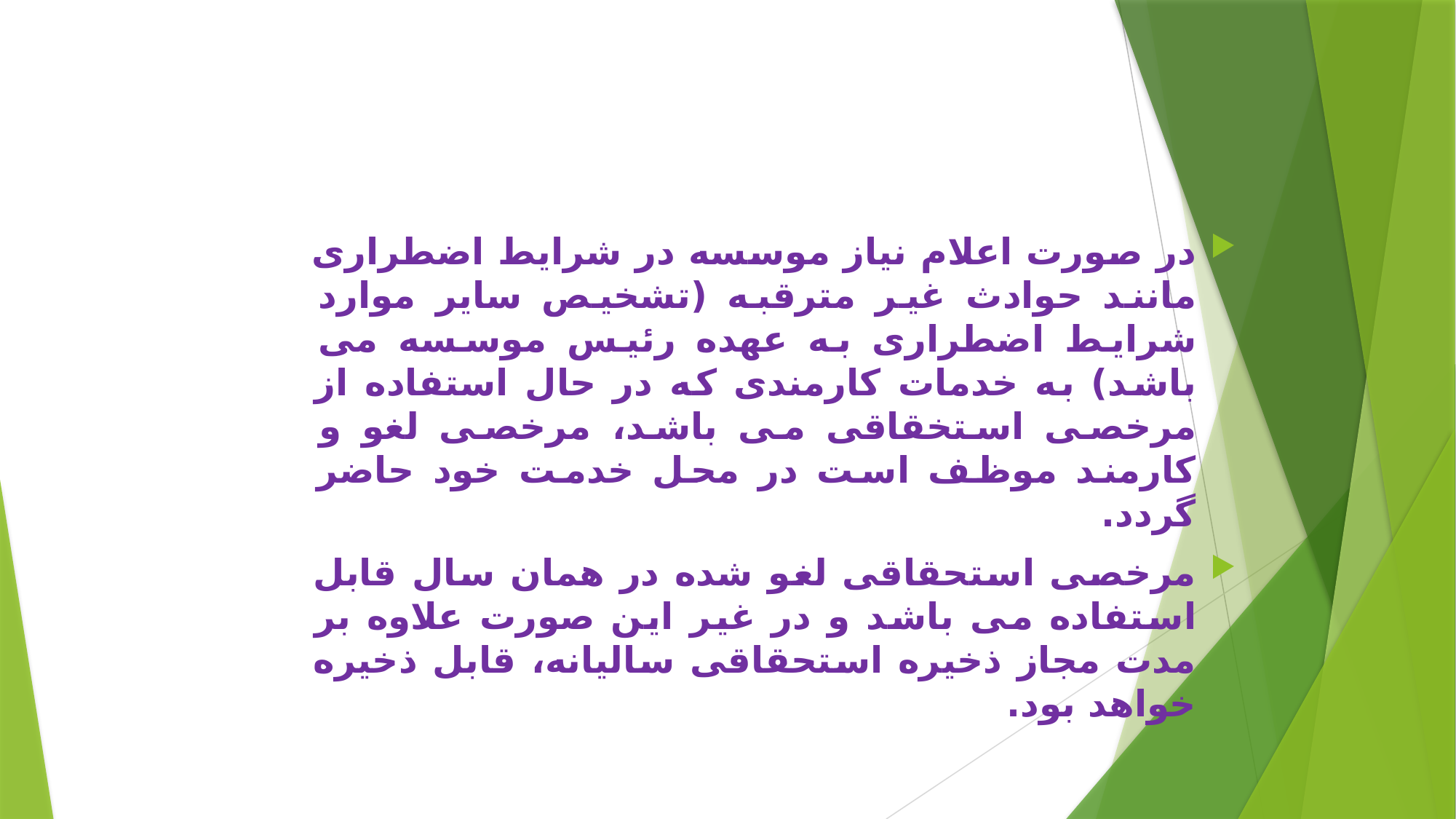

در صورت اعلام نیاز موسسه در شرایط اضطراری مانند حوادث غیر مترقبه (تشخیص سایر موارد شرایط اضطراری به عهده رئیس موسسه می باشد) به خدمات کارمندی که در حال استفاده از مرخصی استخقاقی می باشد، مرخصی لغو و کارمند موظف است در محل خدمت خود حاضر گردد.
مرخصی استحقاقی لغو شده در همان سال قابل استفاده می باشد و در غیر این صورت علاوه بر مدت مجاز ذخیره استحقاقی سالیانه، قابل ذخیره خواهد بود.